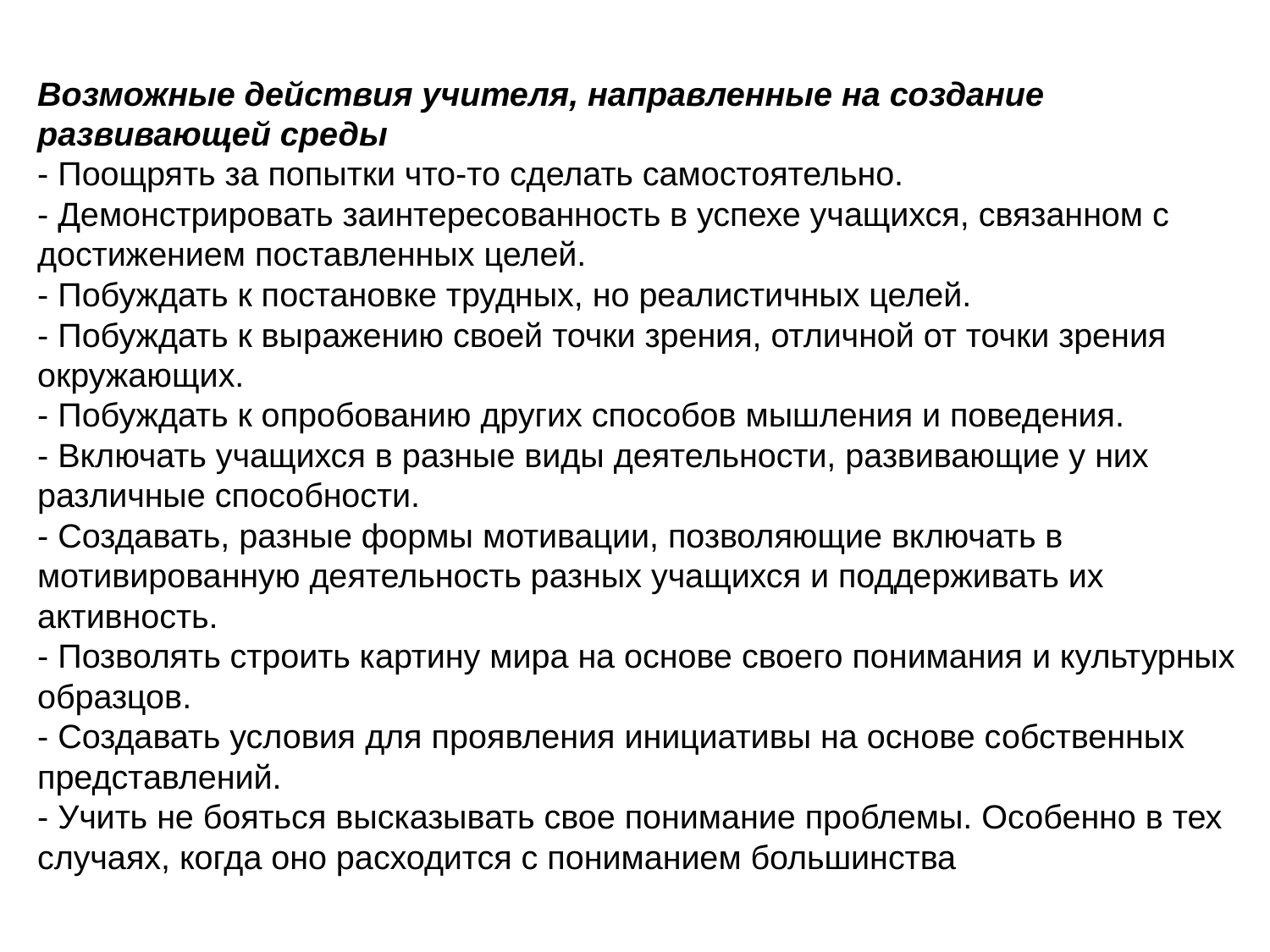

Возможные действия учителя, направленные на создание развивающей среды
- Поощрять за попытки что-то сделать самостоятельно.
- Демонстрировать заинтересованность в успехе учащихся, связанном с достижением поставленных целей.
- Побуждать к постановке трудных, но реалистичных целей.
- Побуждать к выражению своей точки зрения, отличной от точки зрения окружающих.
- Побуждать к опробованию других способов мышления и поведения.
- Включать учащихся в разные виды деятельности, развивающие у них различные способности.
- Создавать, разные формы мотивации, позволяющие включать в мотивированную деятельность разных учащихся и поддерживать их активность.
- Позволять строить картину мира на основе своего понимания и культурных образцов.
- Создавать условия для проявления инициативы на основе собственных представлений.
- Учить не бояться высказывать свое понимание проблемы. Особенно в тех случаях, когда оно расходится с пониманием большинства